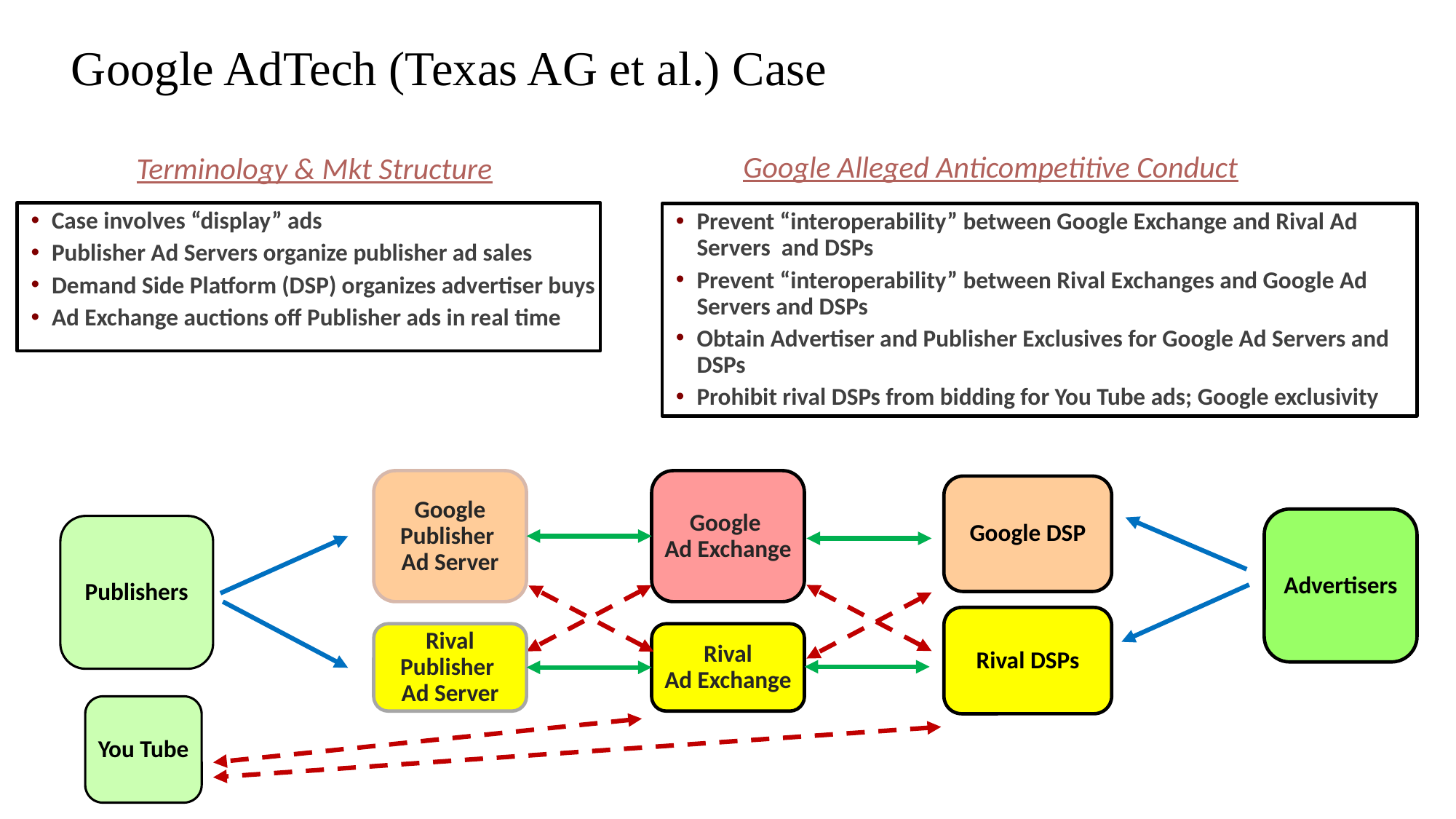

# Google AdTech (Texas AG et al.) Case
Google Alleged Anticompetitive Conduct
Terminology & Mkt Structure
Case involves “display” ads
Publisher Ad Servers organize publisher ad sales
Demand Side Platform (DSP) organizes advertiser buys
Ad Exchange auctions off Publisher ads in real time
Prevent “interoperability” between Google Exchange and Rival Ad Servers  and DSPs
Prevent “interoperability” between Rival Exchanges and Google Ad Servers and DSPs
Obtain Advertiser and Publisher Exclusives for Google Ad Servers and DSPs
Prohibit rival DSPs from bidding for You Tube ads; Google exclusivity
Google Publisher
Ad Server
Rival Publisher
Ad Server
Google
Ad Exchange
Rival
Ad Exchange
Google DSP
Rival DSPs
Advertisers
Publishers
You Tube
4/30/2023
54